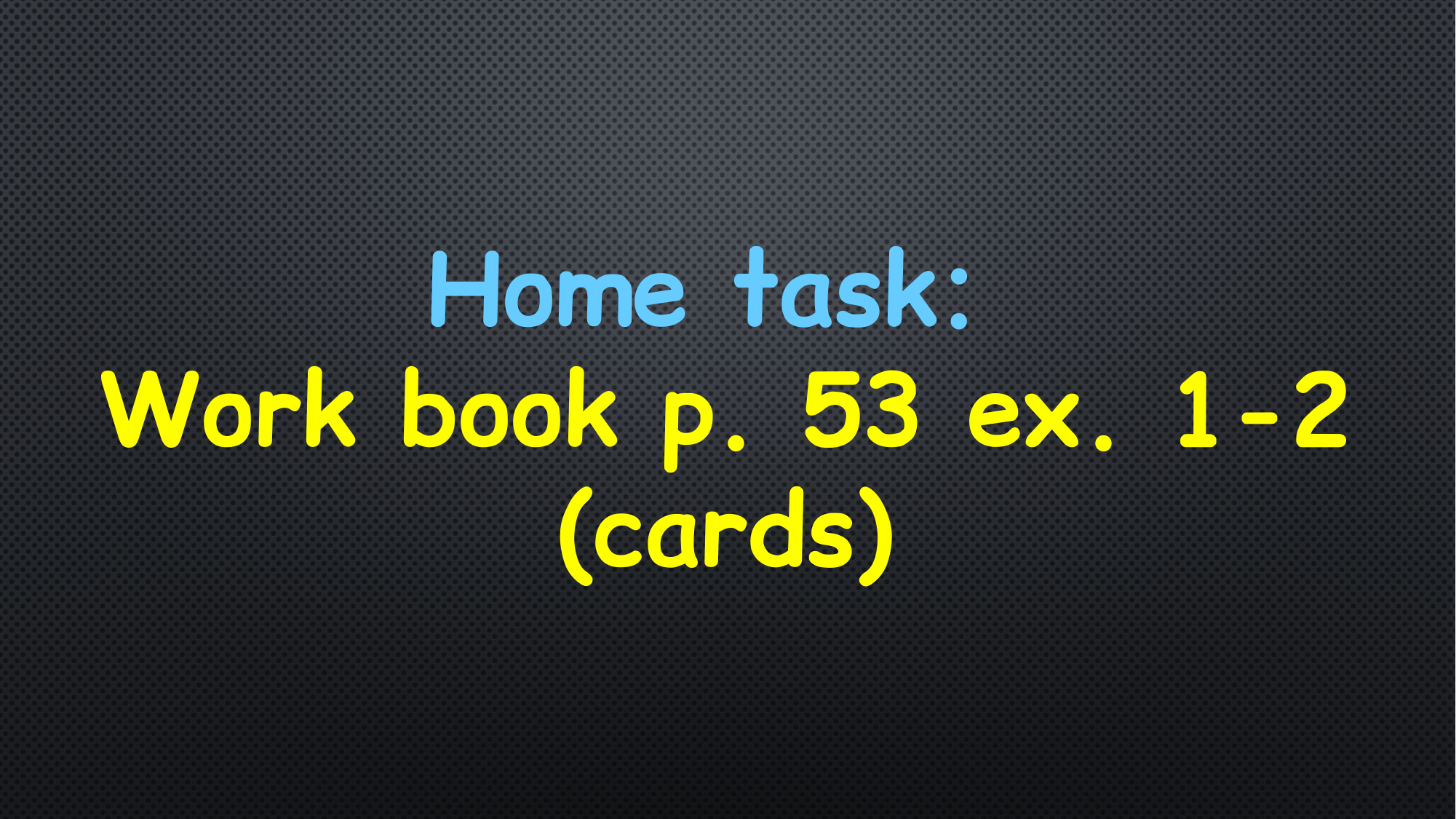

Home task:
Work book p. 53 ex. 1-2 (cards)